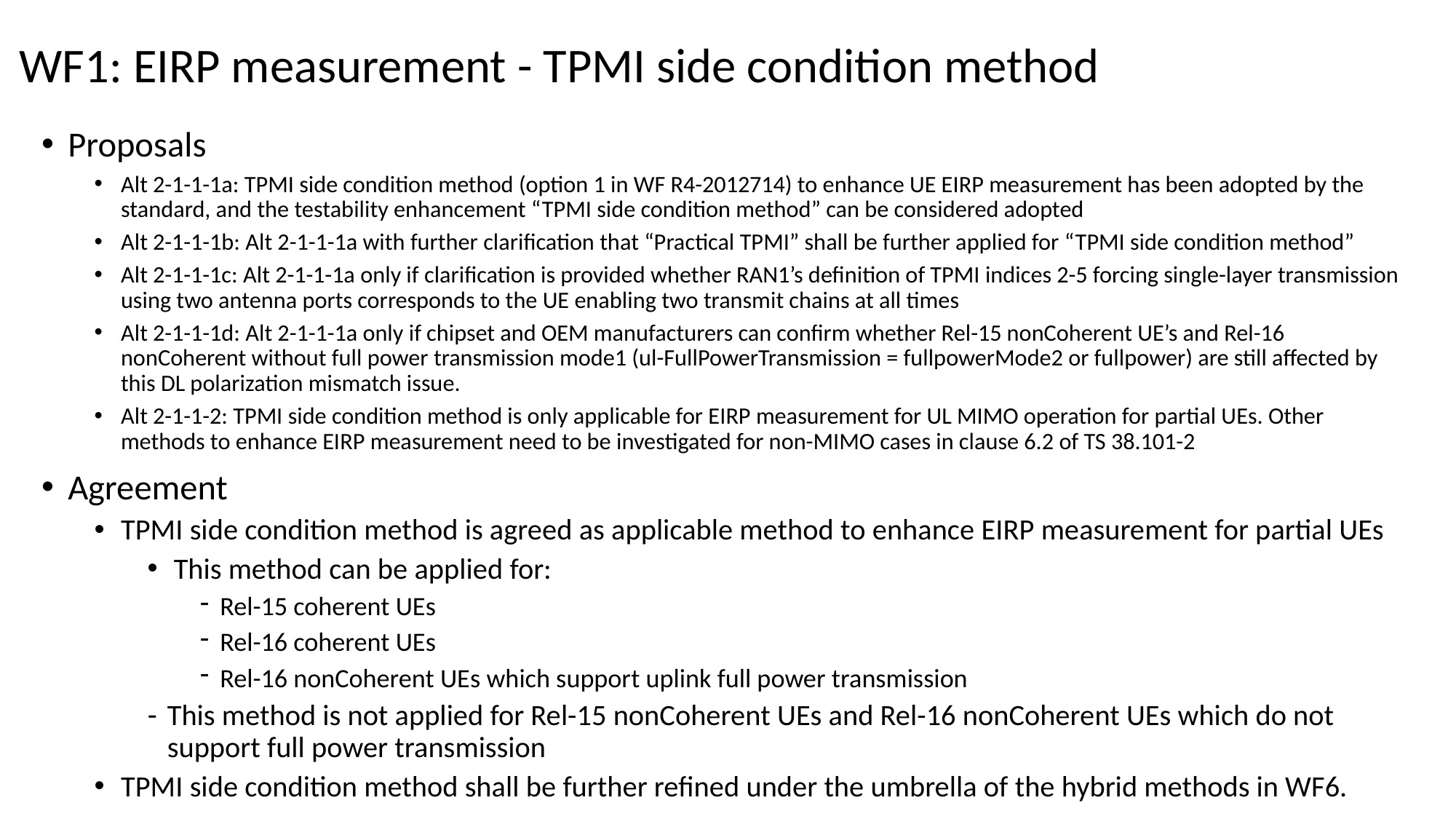

# WF1: EIRP measurement - TPMI side condition method
Proposals
Alt 2-1-1-1a: TPMI side condition method (option 1 in WF R4-2012714) to enhance UE EIRP measurement has been adopted by the standard, and the testability enhancement “TPMI side condition method” can be considered adopted
Alt 2-1-1-1b: Alt 2-1-1-1a with further clarification that “Practical TPMI” shall be further applied for “TPMI side condition method”
Alt 2-1-1-1c: Alt 2-1-1-1a only if clarification is provided whether RAN1’s definition of TPMI indices 2-5 forcing single-layer transmission using two antenna ports corresponds to the UE enabling two transmit chains at all times
Alt 2-1-1-1d: Alt 2-1-1-1a only if chipset and OEM manufacturers can confirm whether Rel-15 nonCoherent UE’s and Rel-16 nonCoherent without full power transmission mode1 (ul-FullPowerTransmission = fullpowerMode2 or fullpower) are still affected by this DL polarization mismatch issue.
Alt 2-1-1-2: TPMI side condition method is only applicable for EIRP measurement for UL MIMO operation for partial UEs. Other methods to enhance EIRP measurement need to be investigated for non-MIMO cases in clause 6.2 of TS 38.101-2
Agreement
TPMI side condition method is agreed as applicable method to enhance EIRP measurement for partial UEs
This method can be applied for:
Rel-15 coherent UEs
Rel-16 coherent UEs
Rel-16 nonCoherent UEs which support uplink full power transmission
This method is not applied for Rel-15 nonCoherent UEs and Rel-16 nonCoherent UEs which do not support full power transmission
TPMI side condition method shall be further refined under the umbrella of the hybrid methods in WF6.